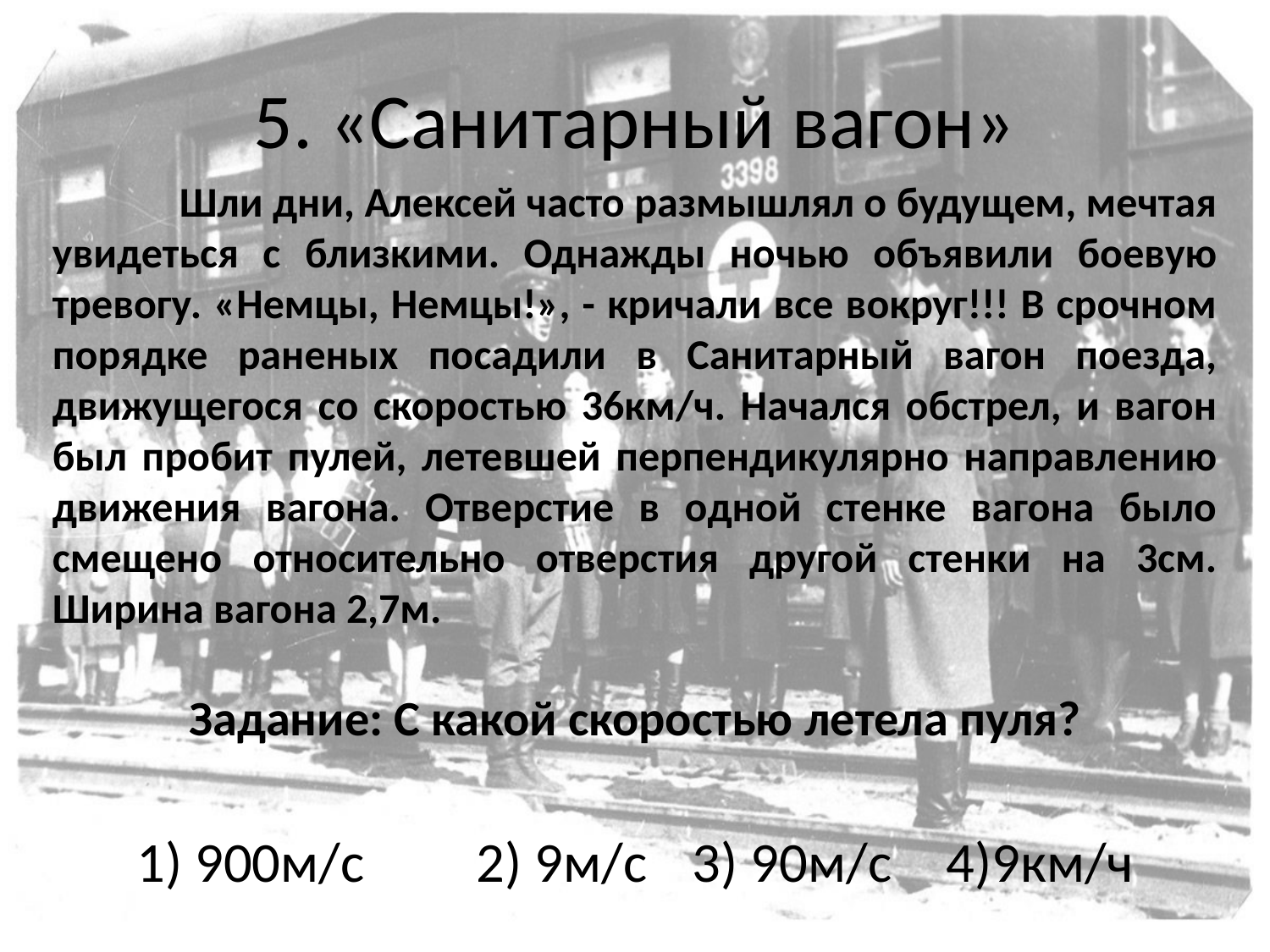

# 5. «Санитарный вагон»
	Шли дни, Алексей часто размышлял о будущем, мечтая увидеться с близкими. Однажды ночью объявили боевую тревогу. «Немцы, Немцы!», - кричали все вокруг!!! В срочном порядке раненых посадили в Санитарный вагон поезда, движущегося со скоростью 36км/ч. Начался обстрел, и вагон был пробит пулей, летевшей перпендикулярно направлению движения вагона. Отверстие в одной стенке вагона было смещено относительно отверстия другой стенки на 3см. Ширина вагона 2,7м.

Задание: С какой скоростью летела пуля?

1) 900м/с	   2) 9м/с	3) 90м/с	4)9км/ч